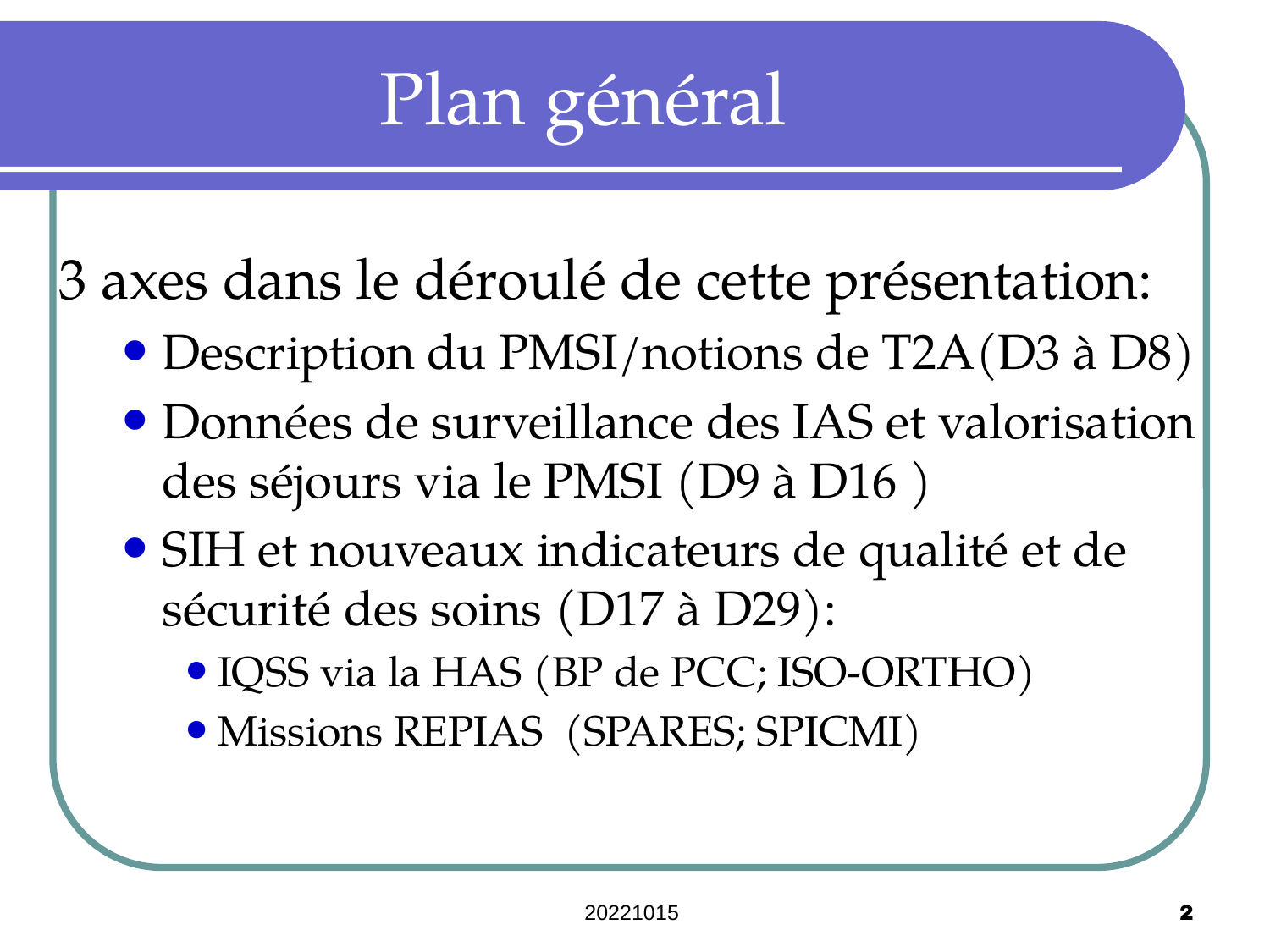

# Plan général
3 axes dans le déroulé de cette présentation:
Description du PMSI/notions de T2A(D3 à D8)
Données de surveillance des IAS et valorisation des séjours via le PMSI (D9 à D16 )
SIH et nouveaux indicateurs de qualité et de sécurité des soins (D17 à D29):
IQSS via la HAS (BP de PCC; ISO-ORTHO)
Missions REPIAS  (SPARES; SPICMI)

20221015
2